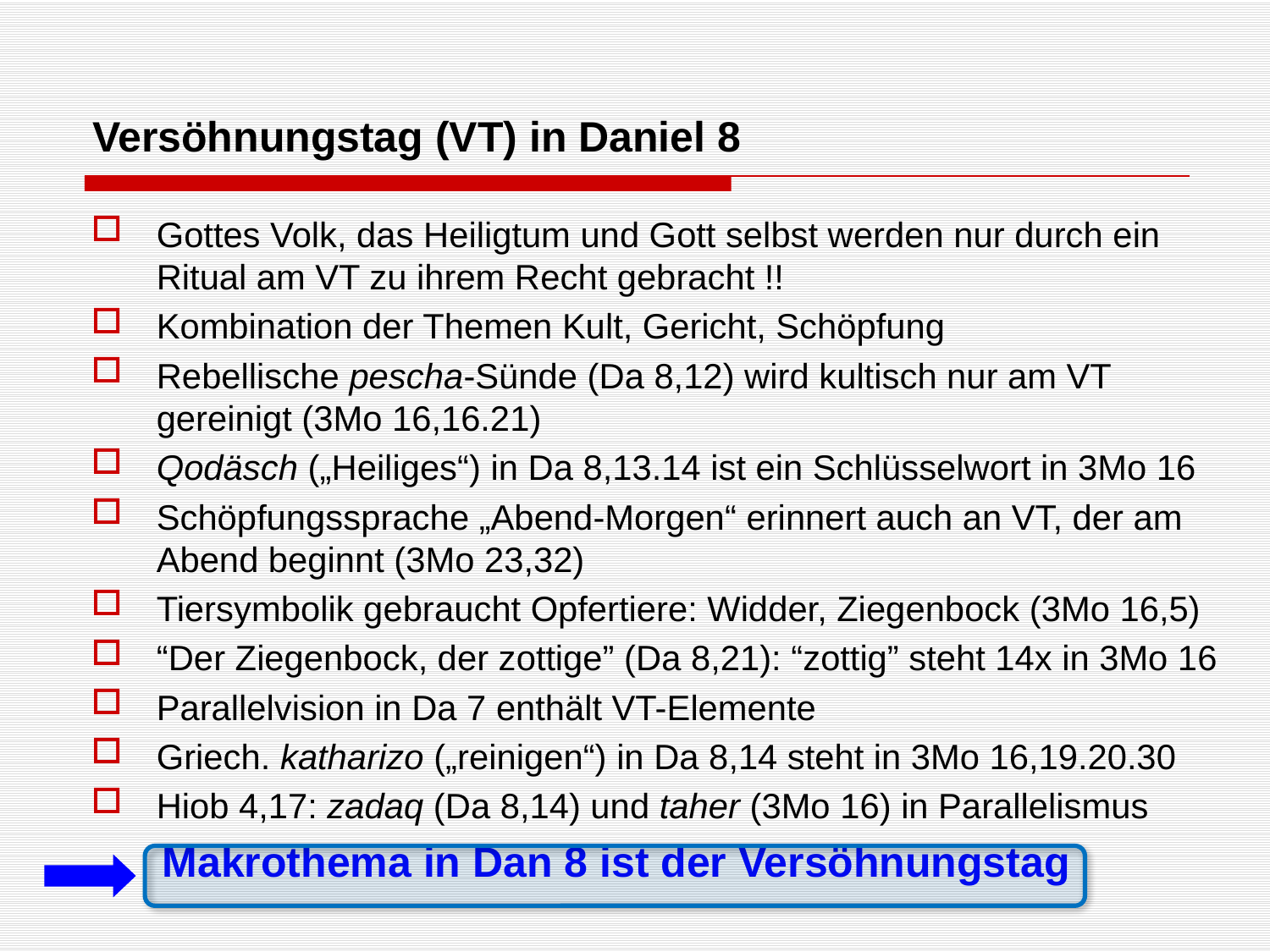

# Versöhnungstag (VT) in Daniel 8
Gottes Volk, das Heiligtum und Gott selbst werden nur durch ein Ritual am VT zu ihrem Recht gebracht !!
Kombination der Themen Kult, Gericht, Schöpfung
Rebellische pescha-Sünde (Da 8,12) wird kultisch nur am VT gereinigt (3Mo 16,16.21)
Qodäsch („Heiliges“) in Da 8,13.14 ist ein Schlüsselwort in 3Mo 16
Schöpfungssprache „Abend-Morgen“ erinnert auch an VT, der am Abend beginnt (3Mo 23,32)
Tiersymbolik gebraucht Opfertiere: Widder, Ziegenbock (3Mo 16,5)
“Der Ziegenbock, der zottige” (Da 8,21): “zottig” steht 14x in 3Mo 16
Parallelvision in Da 7 enthält VT-Elemente
Griech. katharizo („reinigen“) in Da 8,14 steht in 3Mo 16,19.20.30
Hiob 4,17: zadaq (Da 8,14) und taher (3Mo 16) in Parallelismus
      Makrothema in Dan 8 ist der Versöhnungstag